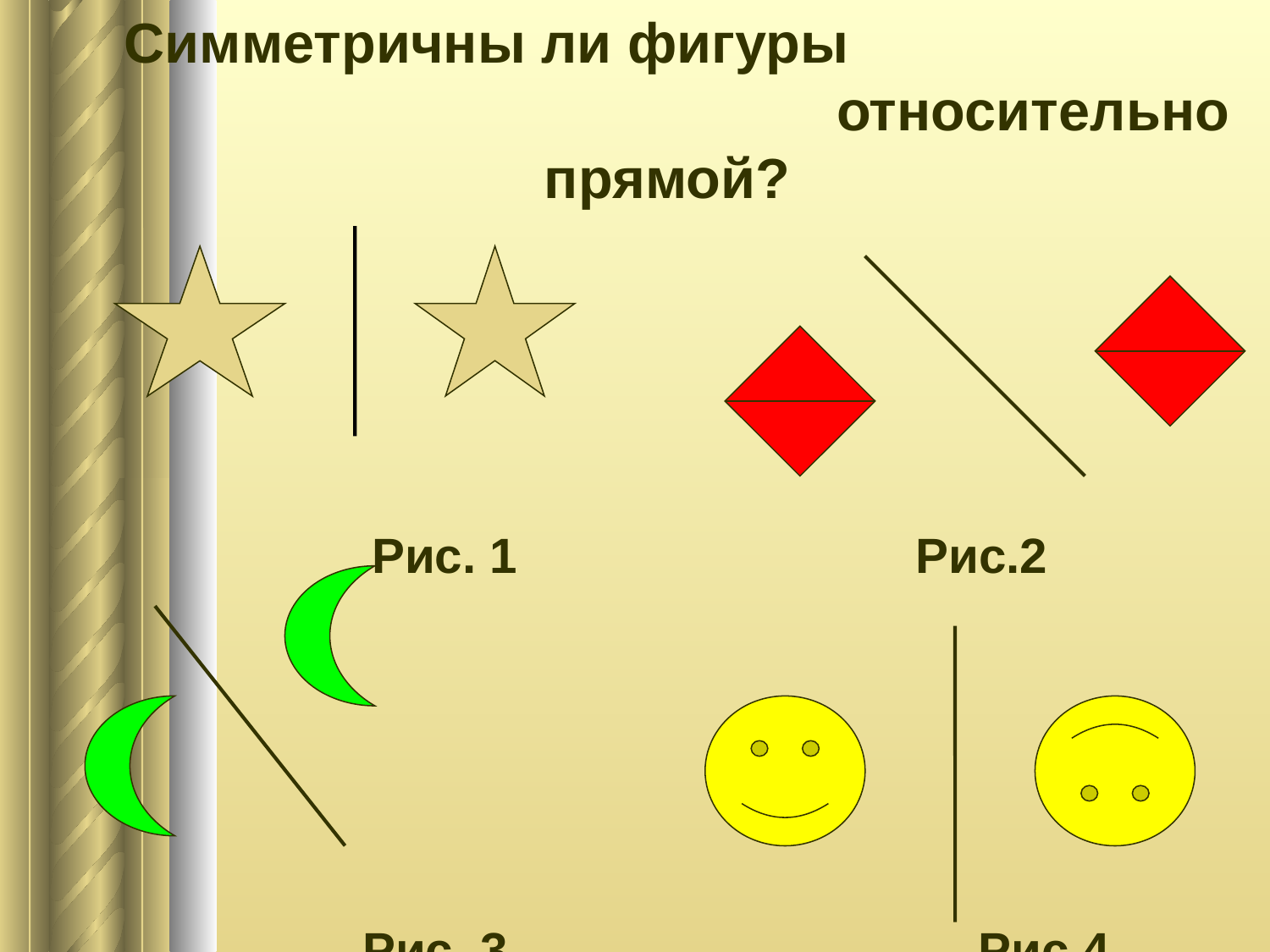

Симметричны ли фигуры                                                                      относительно прямой?

                        Рис. 1                             Рис.2

                    Рис. 3                              Рис.4